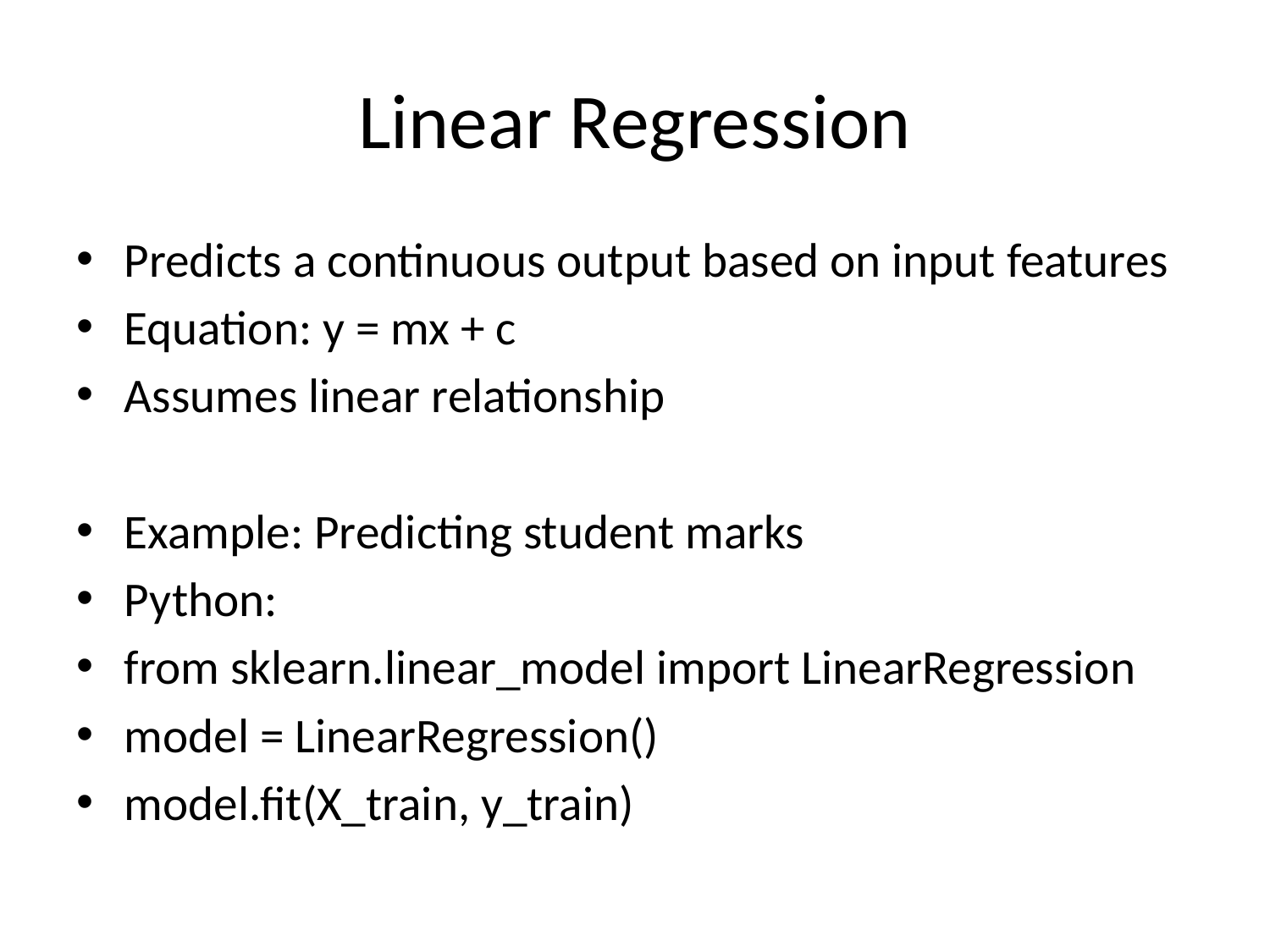

# Linear Regression
Predicts a continuous output based on input features
Equation: y = mx + c
Assumes linear relationship

Example: Predicting student marks
Python:
from sklearn.linear_model import LinearRegression
model = LinearRegression()
model.fit(X_train, y_train)